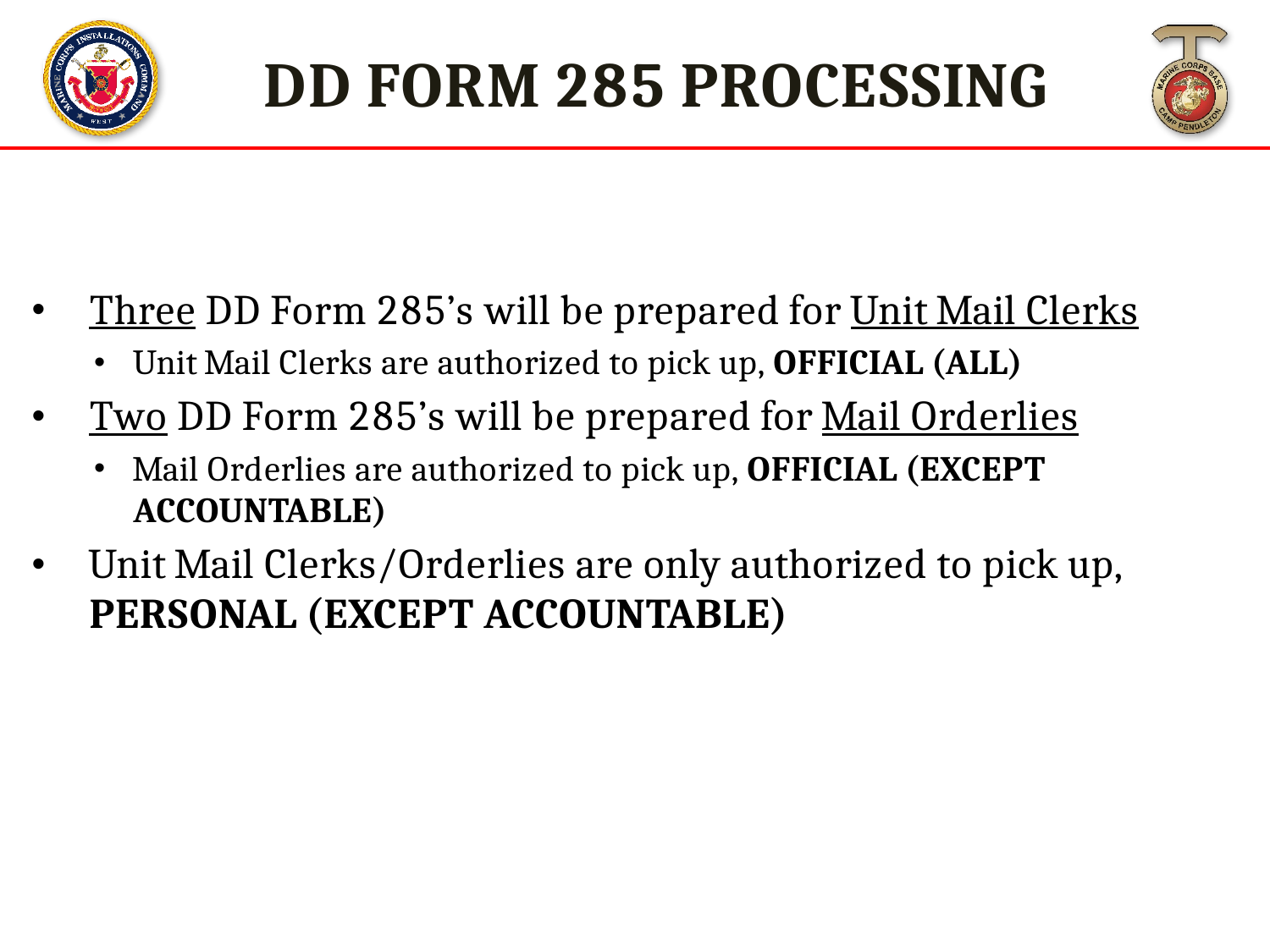

DD FORM 285 PROCESSING

Three DD Form 285’s will be prepared for Unit Mail Clerks
Unit Mail Clerks are authorized to pick up, OFFICIAL (ALL)
Two DD Form 285’s will be prepared for Mail Orderlies
Mail Orderlies are authorized to pick up, OFFICIAL (EXCEPT ACCOUNTABLE)
Unit Mail Clerks/Orderlies are only authorized to pick up, PERSONAL (EXCEPT ACCOUNTABLE)